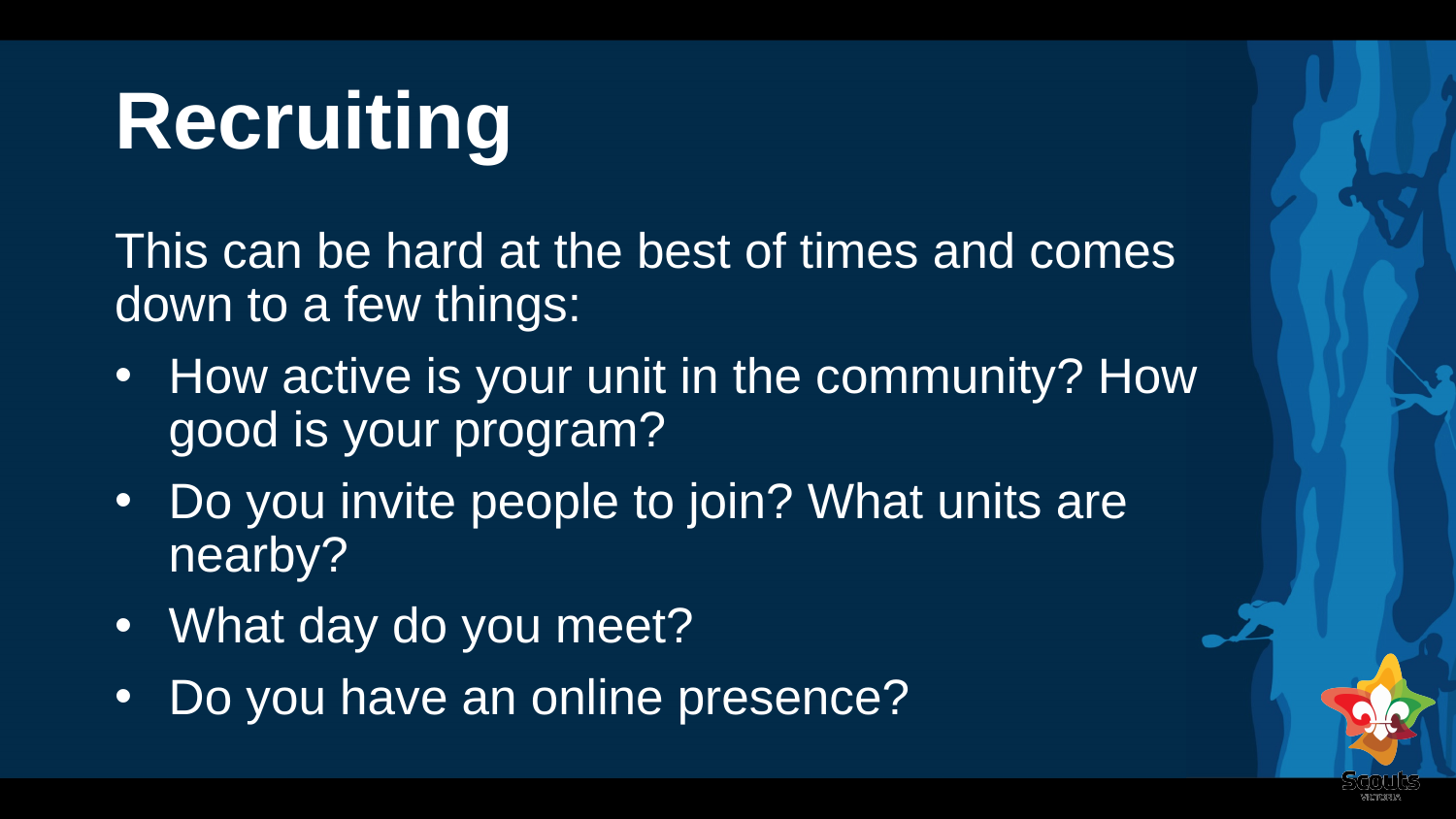

# Recruiting
This can be hard at the best of times and comes down to a few things:
How active is your unit in the community? How good is your program?
Do you invite people to join? What units are nearby?
What day do you meet?
Do you have an online presence?